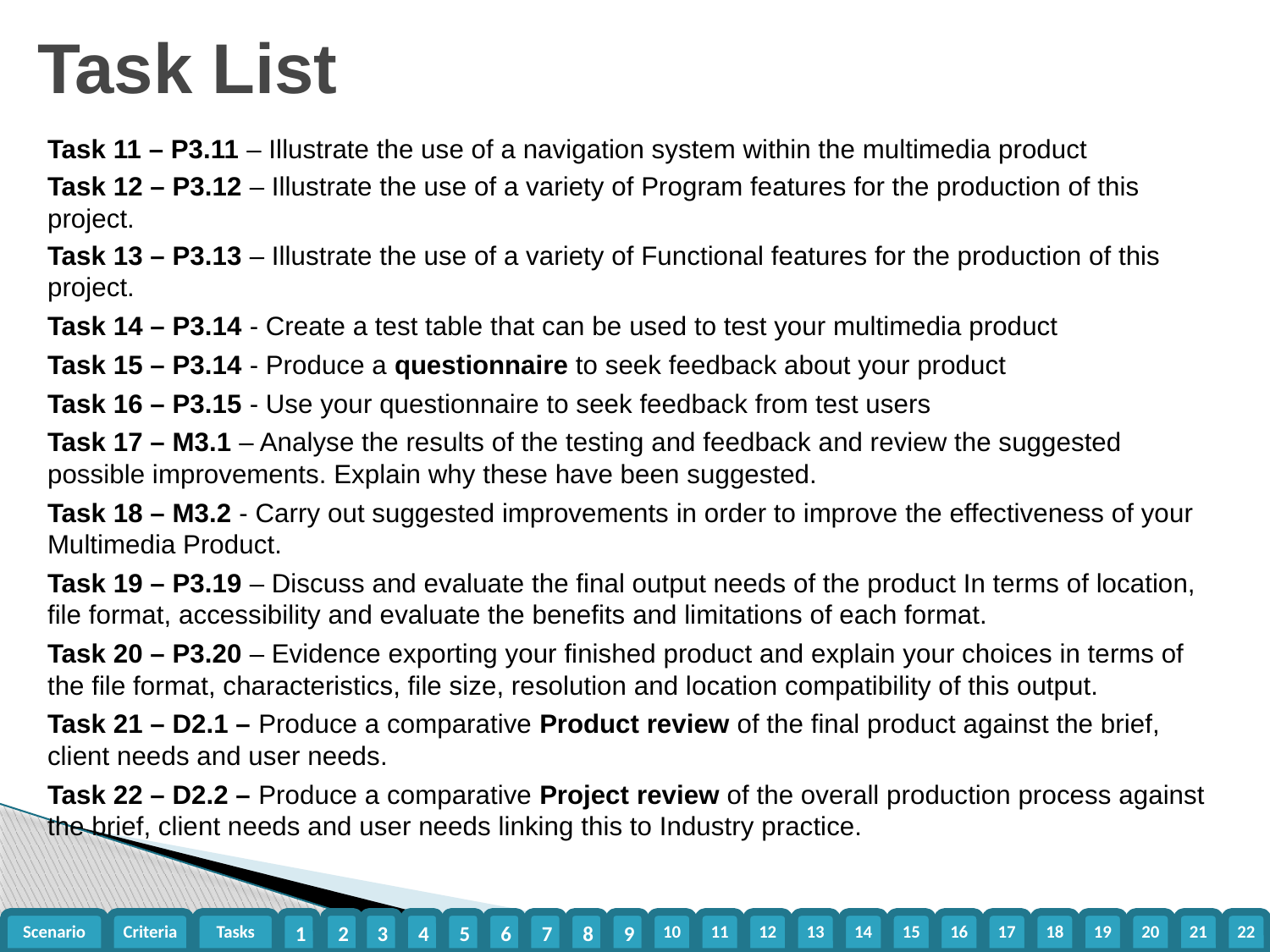

# Task List
Task 11 – P3.11 – Illustrate the use of a navigation system within the multimedia product
Task 12 – P3.12 – Illustrate the use of a variety of Program features for the production of this project.
Task 13 – P3.13 – Illustrate the use of a variety of Functional features for the production of this project.
Task 14 – P3.14 - Create a test table that can be used to test your multimedia product
Task 15 – P3.14 - Produce a questionnaire to seek feedback about your product
Task 16 – P3.15 - Use your questionnaire to seek feedback from test users
Task 17 – M3.1 – Analyse the results of the testing and feedback and review the suggested possible improvements. Explain why these have been suggested.
Task 18 – M3.2 - Carry out suggested improvements in order to improve the effectiveness of your Multimedia Product.
Task 19 – P3.19 – Discuss and evaluate the final output needs of the product In terms of location, file format, accessibility and evaluate the benefits and limitations of each format.
Task 20 – P3.20 – Evidence exporting your finished product and explain your choices in terms of the file format, characteristics, file size, resolution and location compatibility of this output.
Task 21 – D2.1 – Produce a comparative Product review of the final product against the brief, client needs and user needs.
Task 22 – D2.2 – Produce a comparative Project review of the overall production process against the brief, client needs and user needs linking this to Industry practice.